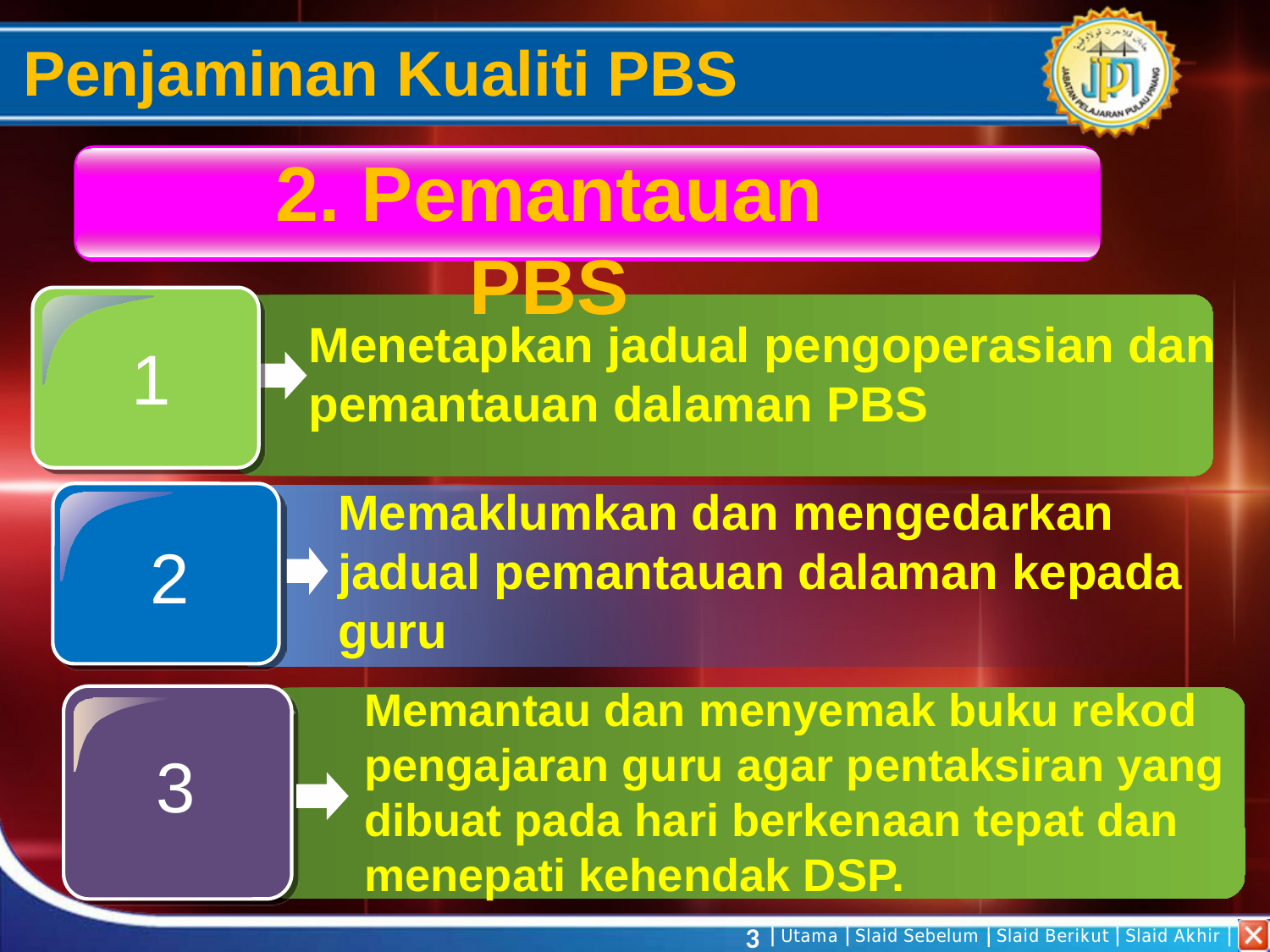

Penjaminan Kualiti PBS
2. Pemantauan PBS

Menetapkan jadual pengoperasian dan pemantauan dalaman PBS
1

Memaklumkan dan mengedarkan jadual pemantauan dalaman kepada guru

2

Memantau dan menyemak buku rekod pengajaran guru agar pentaksiran yang dibuat pada hari berkenaan tepat dan menepati kehendak DSP.

3